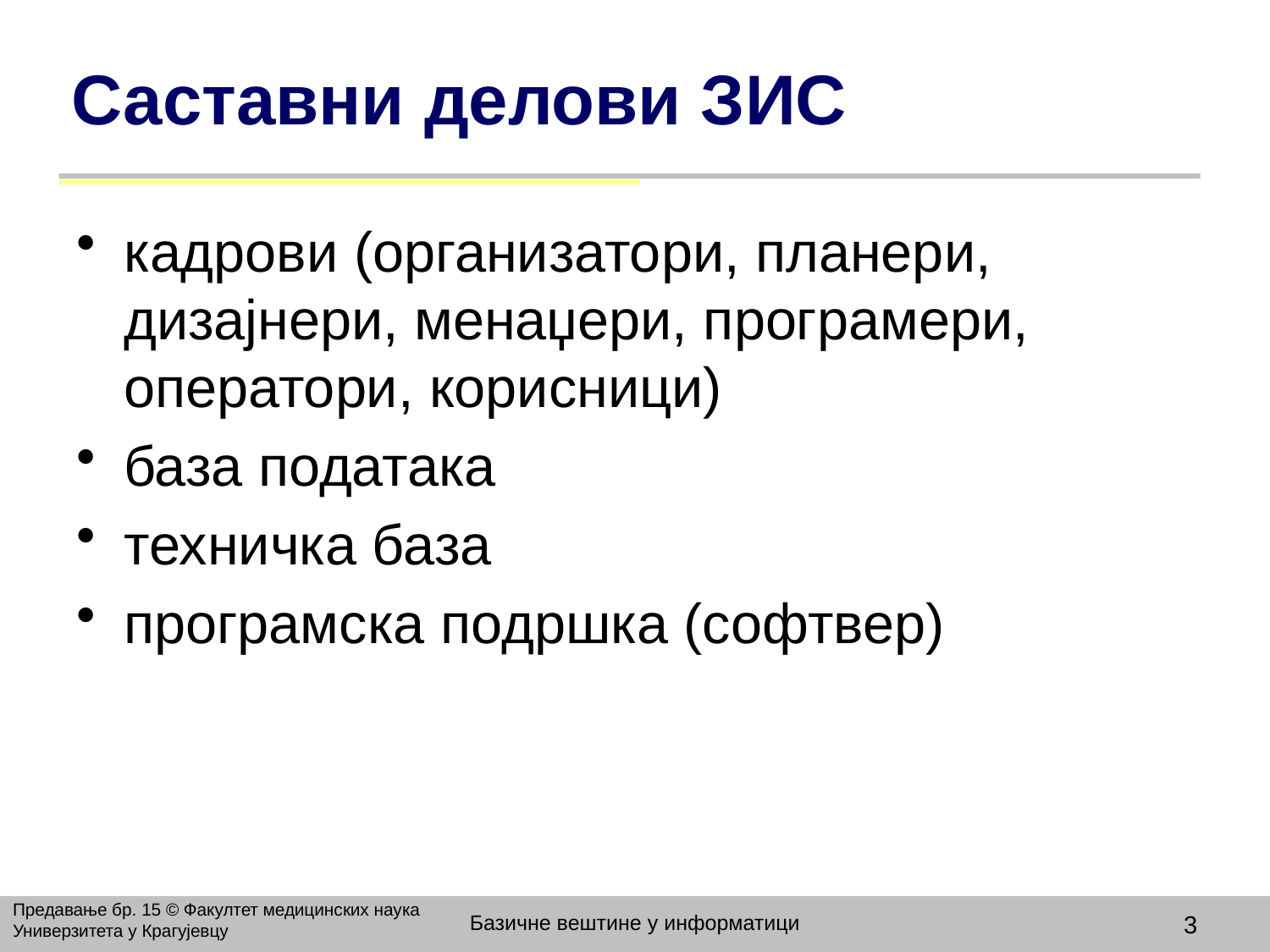

# Саставни делови ЗИС
кадрови (организатори, планери, дизајнери, менаџери, програмери, оператори, корисници)
база података
техничка база
програмска подршка (софтвер)

Предавање бр. 15 © Факултет медицинских наука Универзитета у Крагујевцу
Базичне вештине у информатици
3